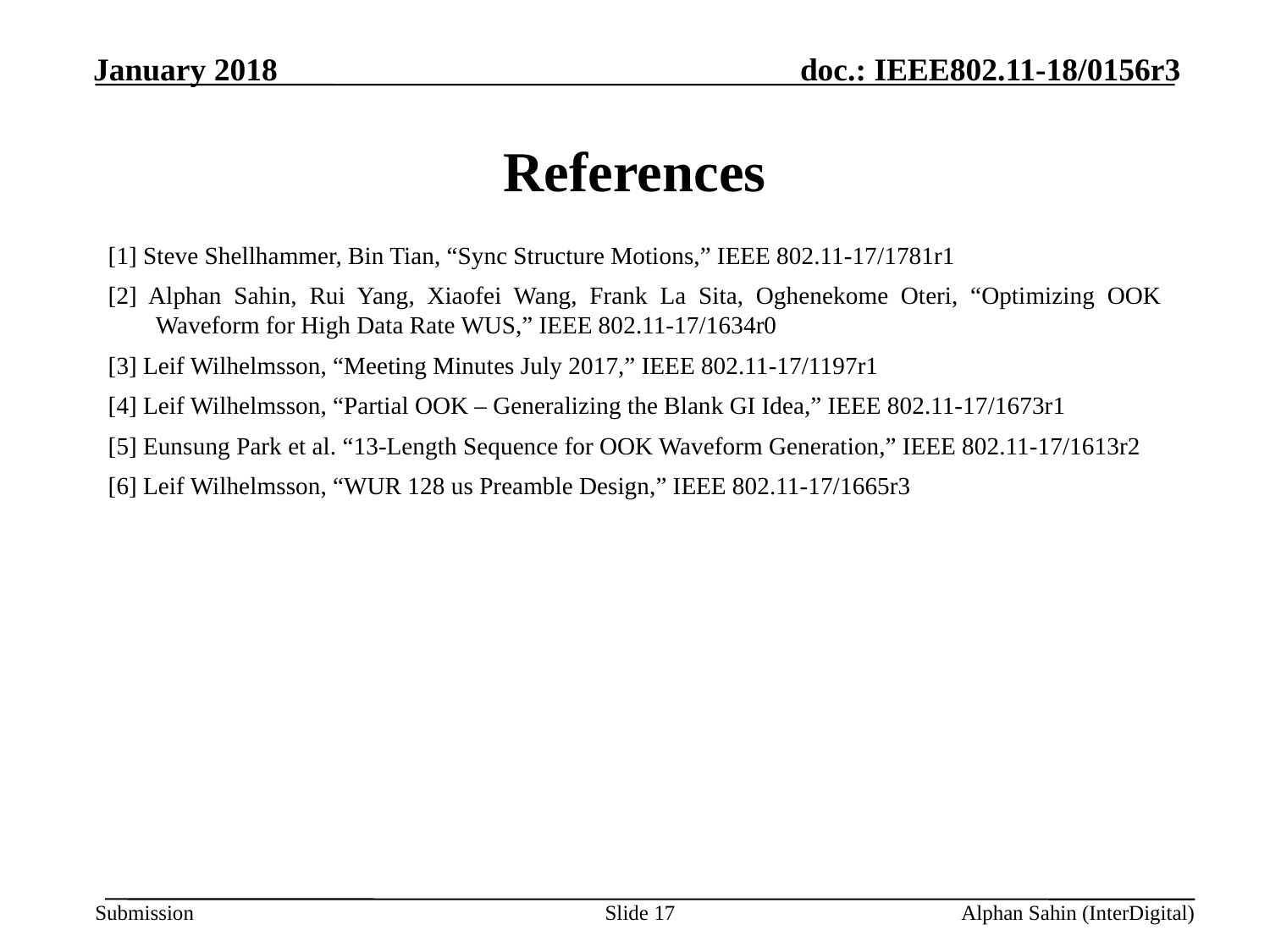

# References
[1] Steve Shellhammer, Bin Tian, “Sync Structure Motions,” IEEE 802.11-17/1781r1
[2] Alphan Sahin, Rui Yang, Xiaofei Wang, Frank La Sita, Oghenekome Oteri, “Optimizing OOK Waveform for High Data Rate WUS,” IEEE 802.11-17/1634r0
[3] Leif Wilhelmsson, “Meeting Minutes July 2017,” IEEE 802.11-17/1197r1
[4] Leif Wilhelmsson, “Partial OOK – Generalizing the Blank GI Idea,” IEEE 802.11-17/1673r1
[5] Eunsung Park et al. “13-Length Sequence for OOK Waveform Generation,” IEEE 802.11-17/1613r2
[6] Leif Wilhelmsson, “WUR 128 us Preamble Design,” IEEE 802.11-17/1665r3

Slide 17